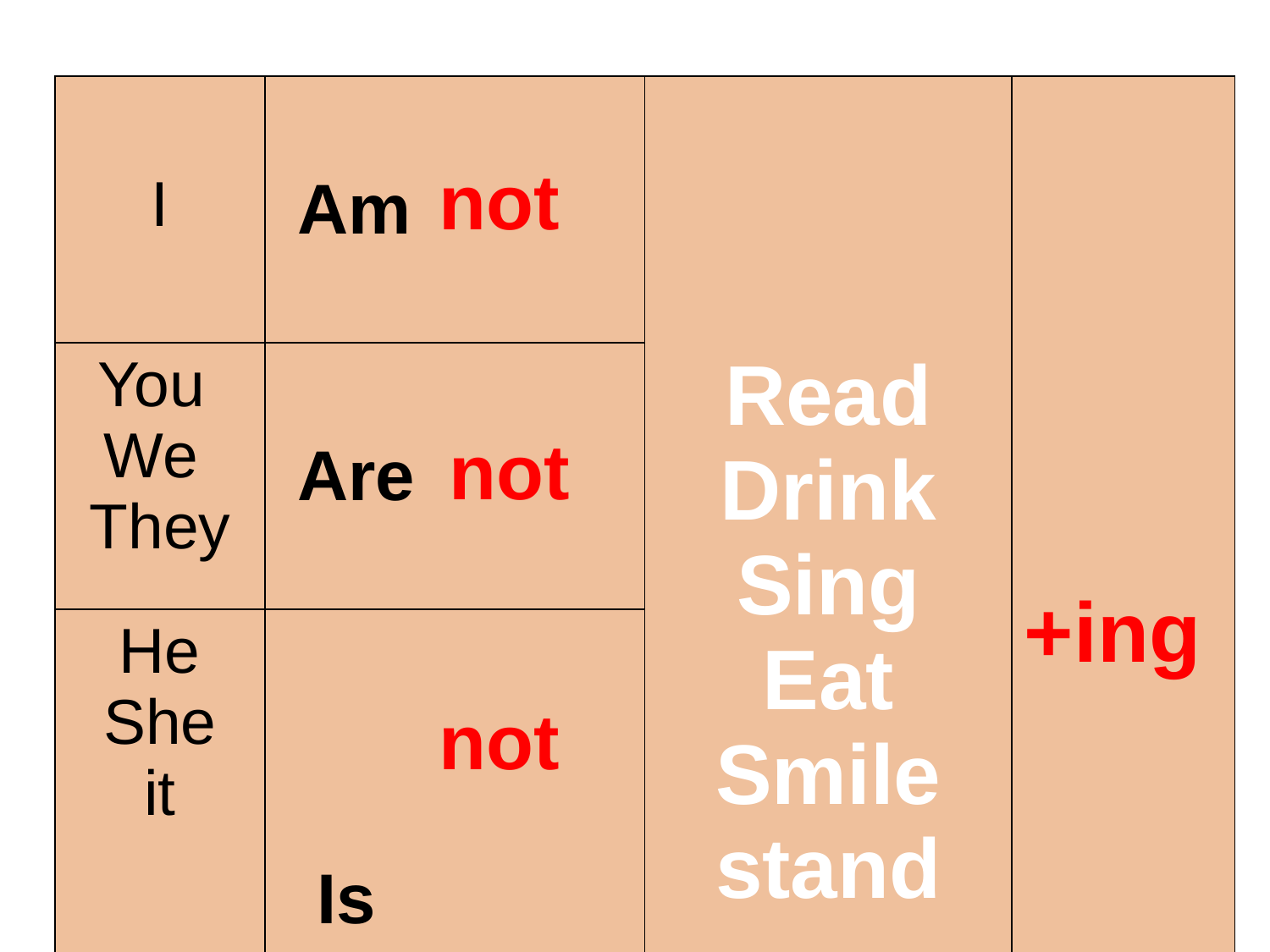

#
| I | Am | Read Drink Sing Eat Smile stand | +ing |
| --- | --- | --- | --- |
| You We They | Are |  |  |
| He She it | Is |  |  |
 not
 not
 not